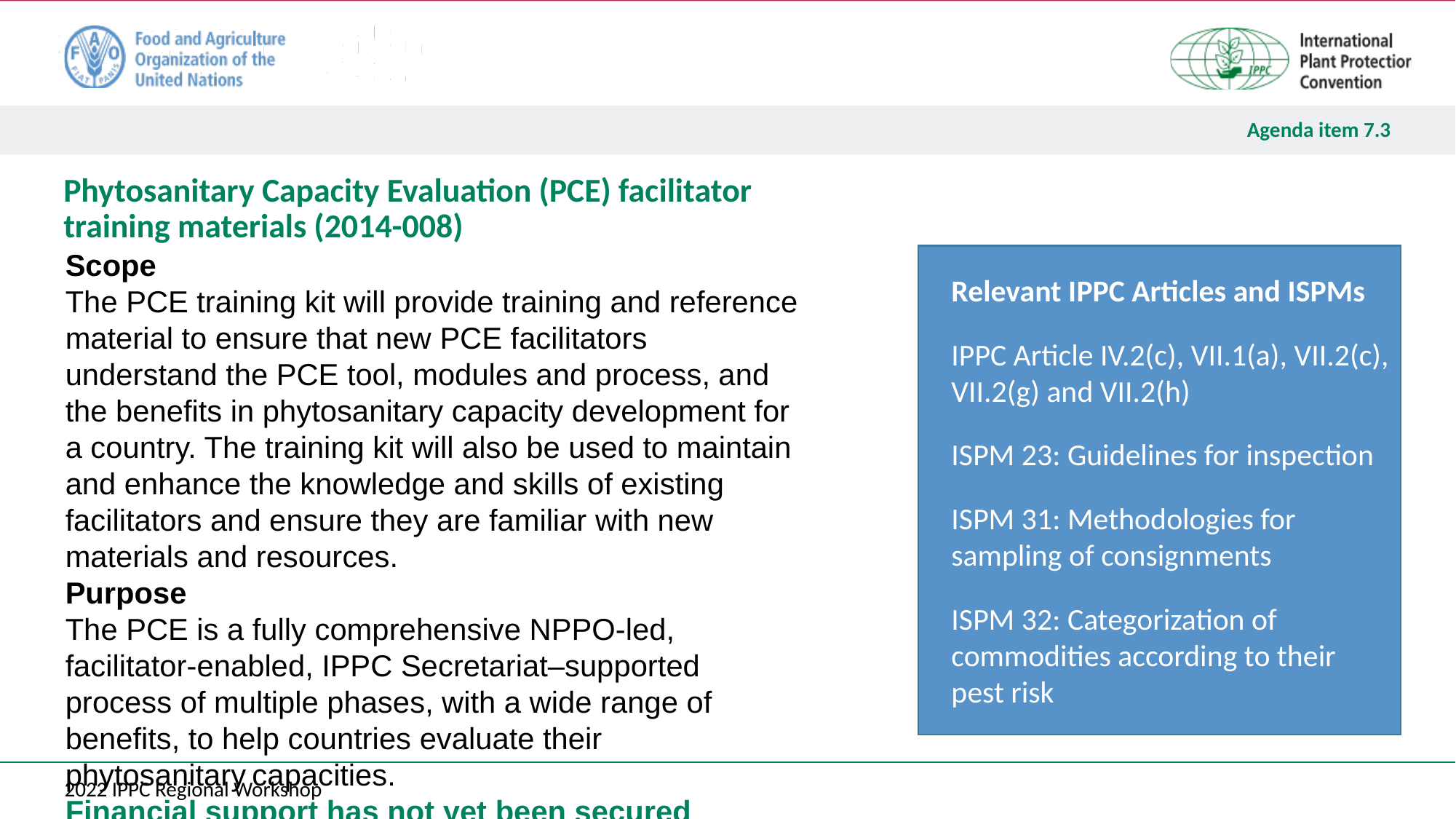

# Phytosanitary Capacity Evaluation (PCE) facilitator training materials (2014-008)
Scope
The PCE training kit will provide training and reference material to ensure that new PCE facilitators understand the PCE tool, modules and process, and the benefits in phytosanitary capacity development for a country. The training kit will also be used to maintain and enhance the knowledge and skills of existing facilitators and ensure they are familiar with new materials and resources.
Purpose
The PCE is a fully comprehensive NPPO-led, facilitator-enabled, IPPC Secretariat–supported process of multiple phases, with a wide range of benefits, to help countries evaluate their phytosanitary capacities.
Financial support has not yet been secured
Relevant IPPC Articles and ISPMs
IPPC Article IV.2(c), VII.1(a), VII.2(c), VII.2(g) and VII.2(h)
ISPM 23: Guidelines for inspection
ISPM 31: Methodologies for sampling of consignments
ISPM 32: Categorization of commodities according to their pest risk